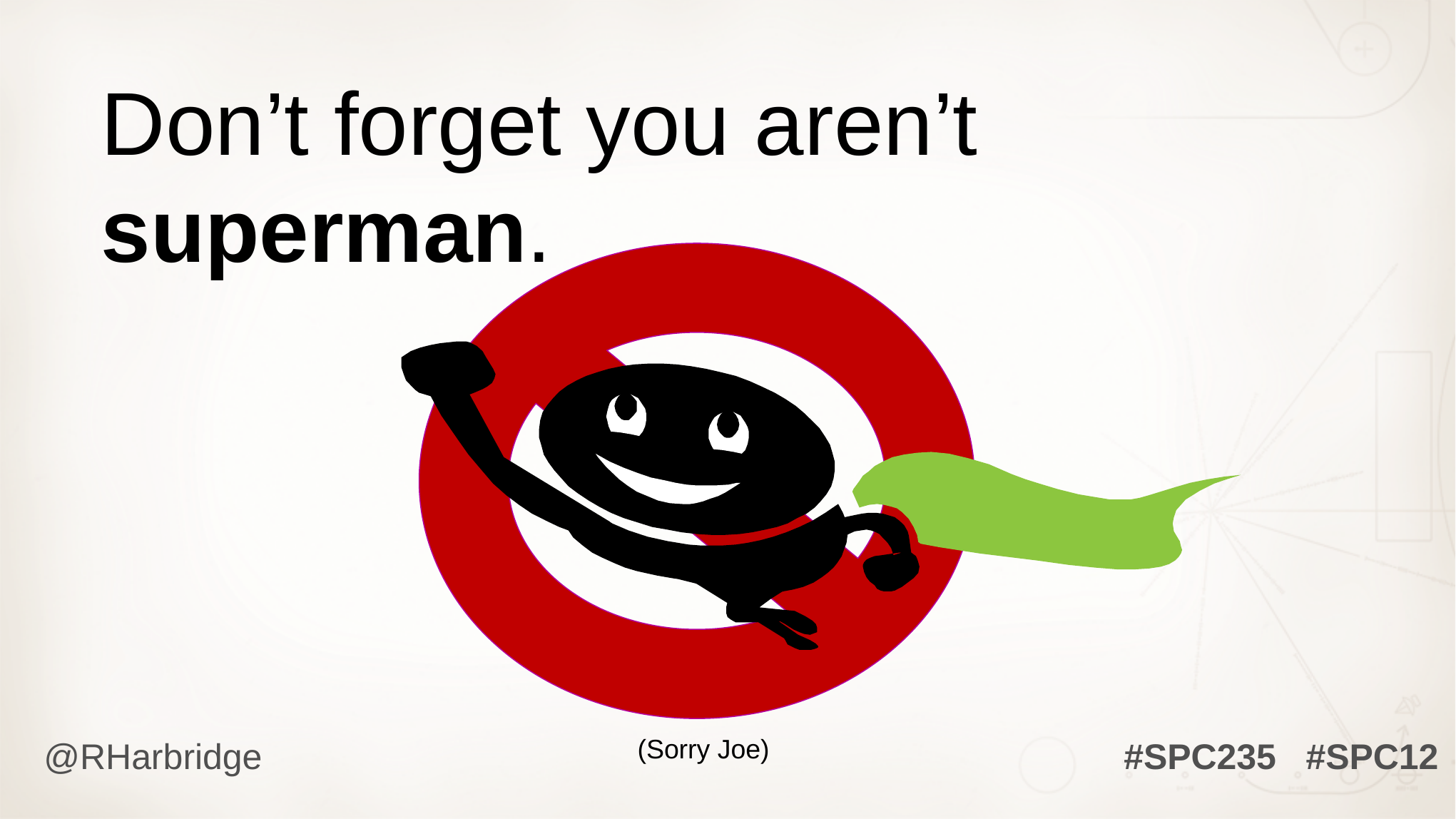

Don’t forget you aren’t superman.

(Sorry Joe)